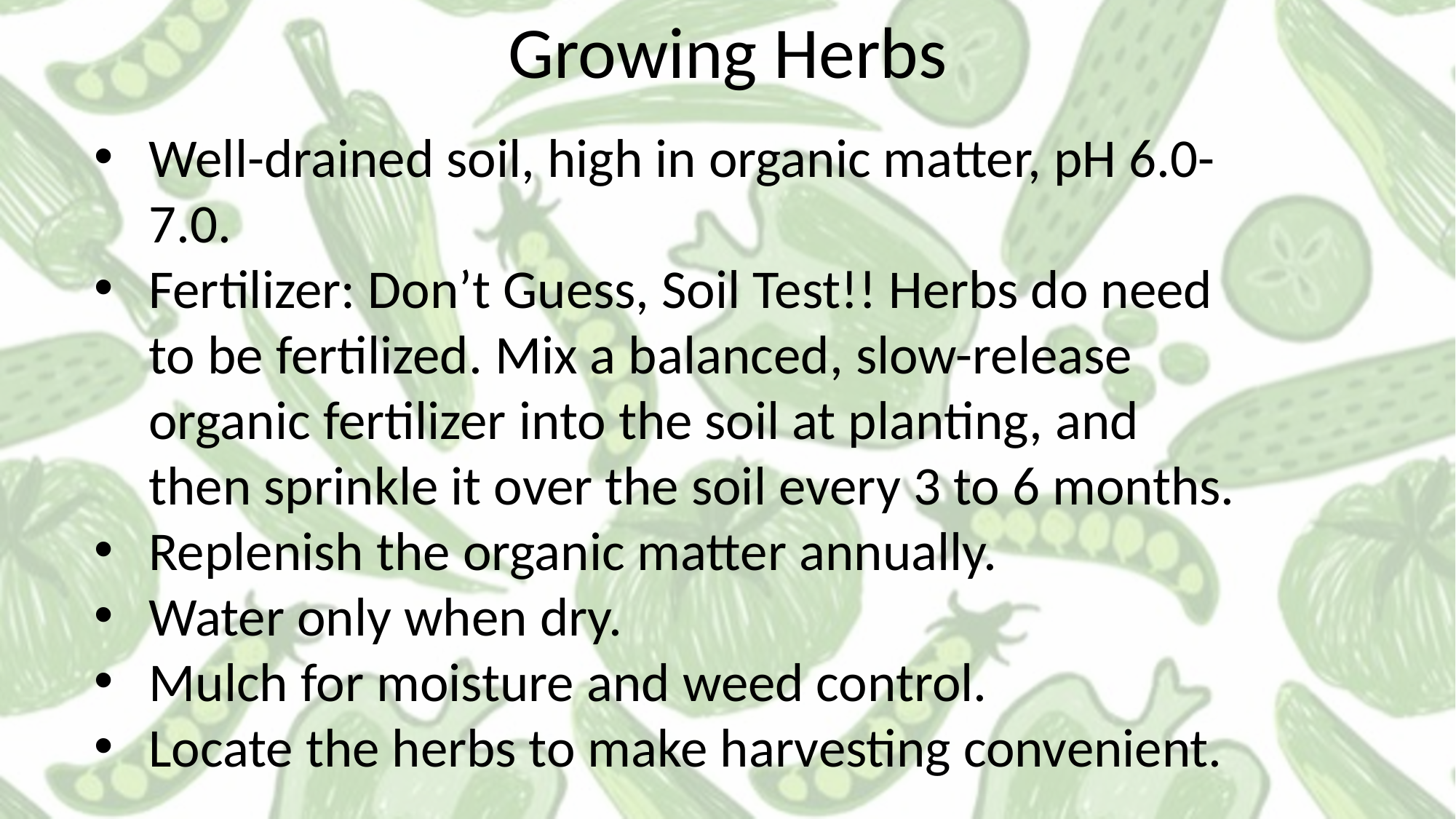

Growing Herbs
Well-drained soil, high in organic matter, pH 6.0-7.0.
Fertilizer: Don’t Guess, Soil Test!! Herbs do need to be fertilized. Mix a balanced, slow-release organic fertilizer into the soil at planting, and then sprinkle it over the soil every 3 to 6 months.
Replenish the organic matter annually.
Water only when dry.
Mulch for moisture and weed control.
Locate the herbs to make harvesting convenient.